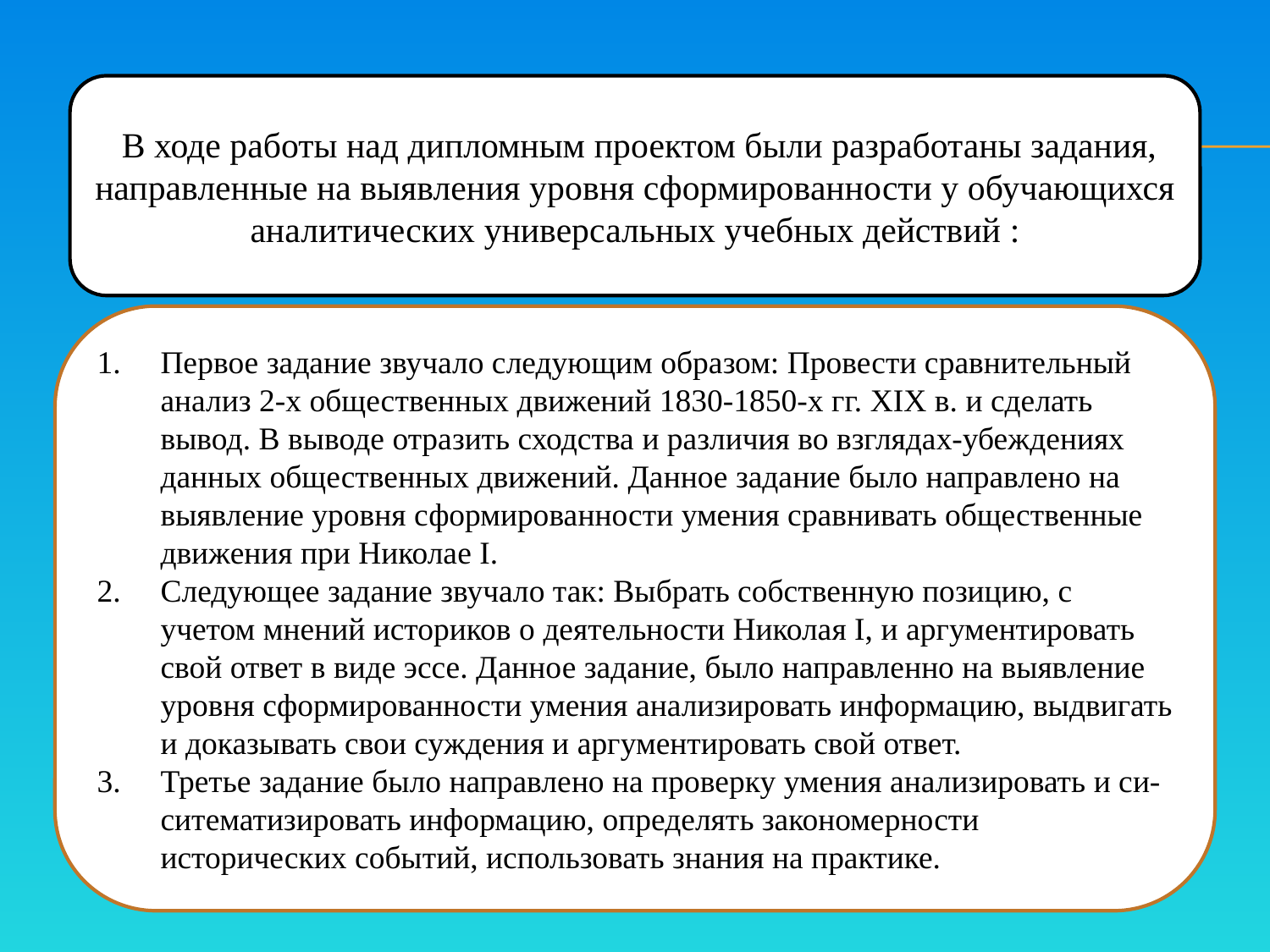

В ходе работы над дипломным проектом были разработаны задания, направленные на выявления уровня сформированности у обучающихся аналитических универсальных учебных действий :
Первое задание звучало следующим образом: Провести сравнительный анализ 2-х общественных движений 1830-1850-х гг. XIX в. и сделать вывод. В выводе отразить сходства и различия во взглядах-убеждениях данных общественных движений. Данное задание было направлено на выявление уровня сформированности умения сравнивать общественные движения при Николае I.
Следующее задание звучало так: Выбрать собственную позицию, с учетом мнений историков о деятельности Николая I, и аргументировать свой ответ в виде эссе. Данное задание, было направленно на выявление уровня сформированности умения анализировать информацию, выдвигать и доказывать свои суждения и аргументировать свой ответ.
Третье задание было направлено на проверку умения анализировать и си-ситематизировать информацию, определять закономерности исторических событий, использовать знания на практике.